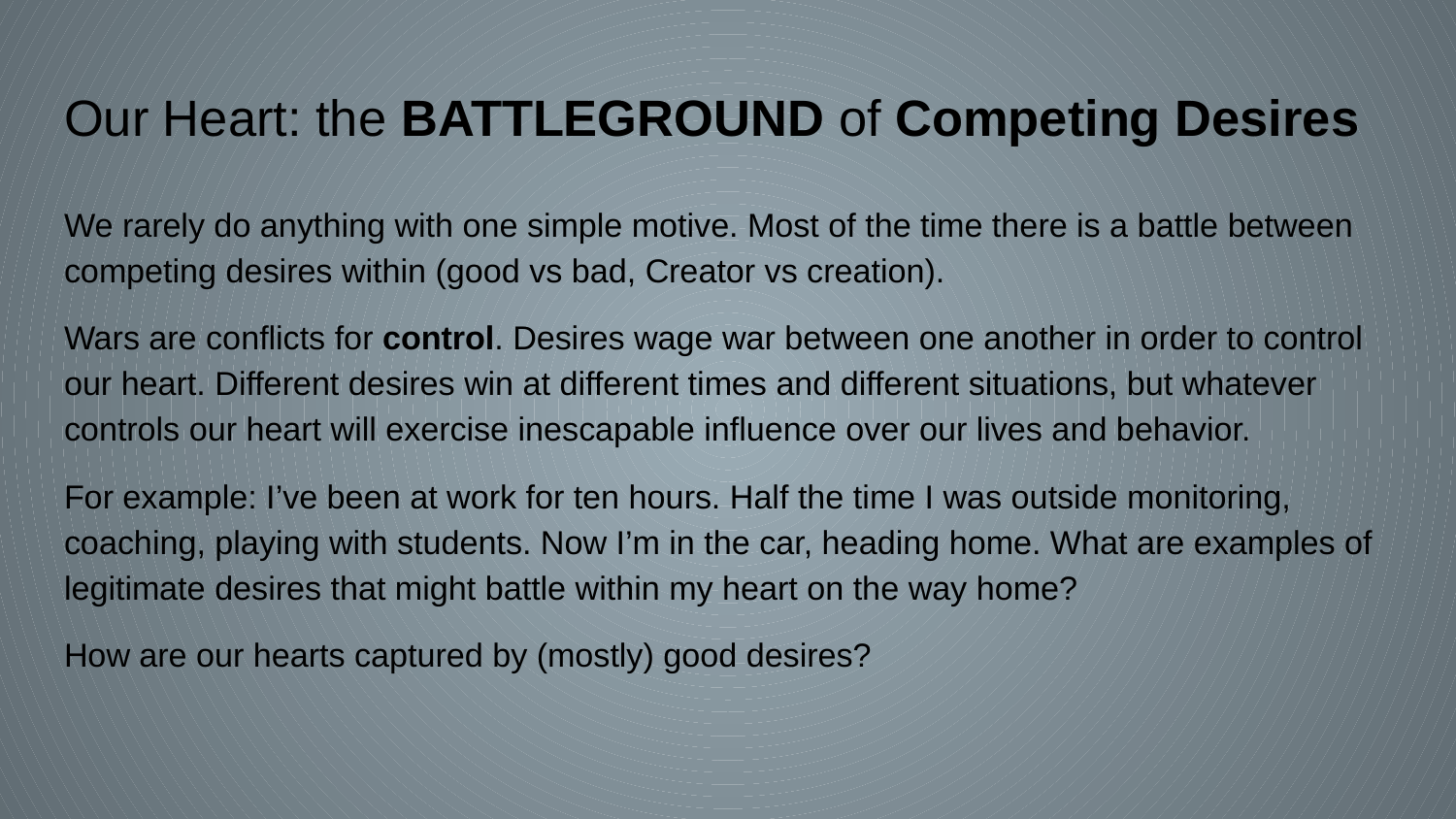

# Our Heart: the BATTLEGROUND of Competing Desires
We rarely do anything with one simple motive. Most of the time there is a battle between competing desires within (good vs bad, Creator vs creation).
Wars are conflicts for control. Desires wage war between one another in order to control our heart. Different desires win at different times and different situations, but whatever controls our heart will exercise inescapable influence over our lives and behavior.
For example: I’ve been at work for ten hours. Half the time I was outside monitoring, coaching, playing with students. Now I’m in the car, heading home. What are examples of legitimate desires that might battle within my heart on the way home?
How are our hearts captured by (mostly) good desires?